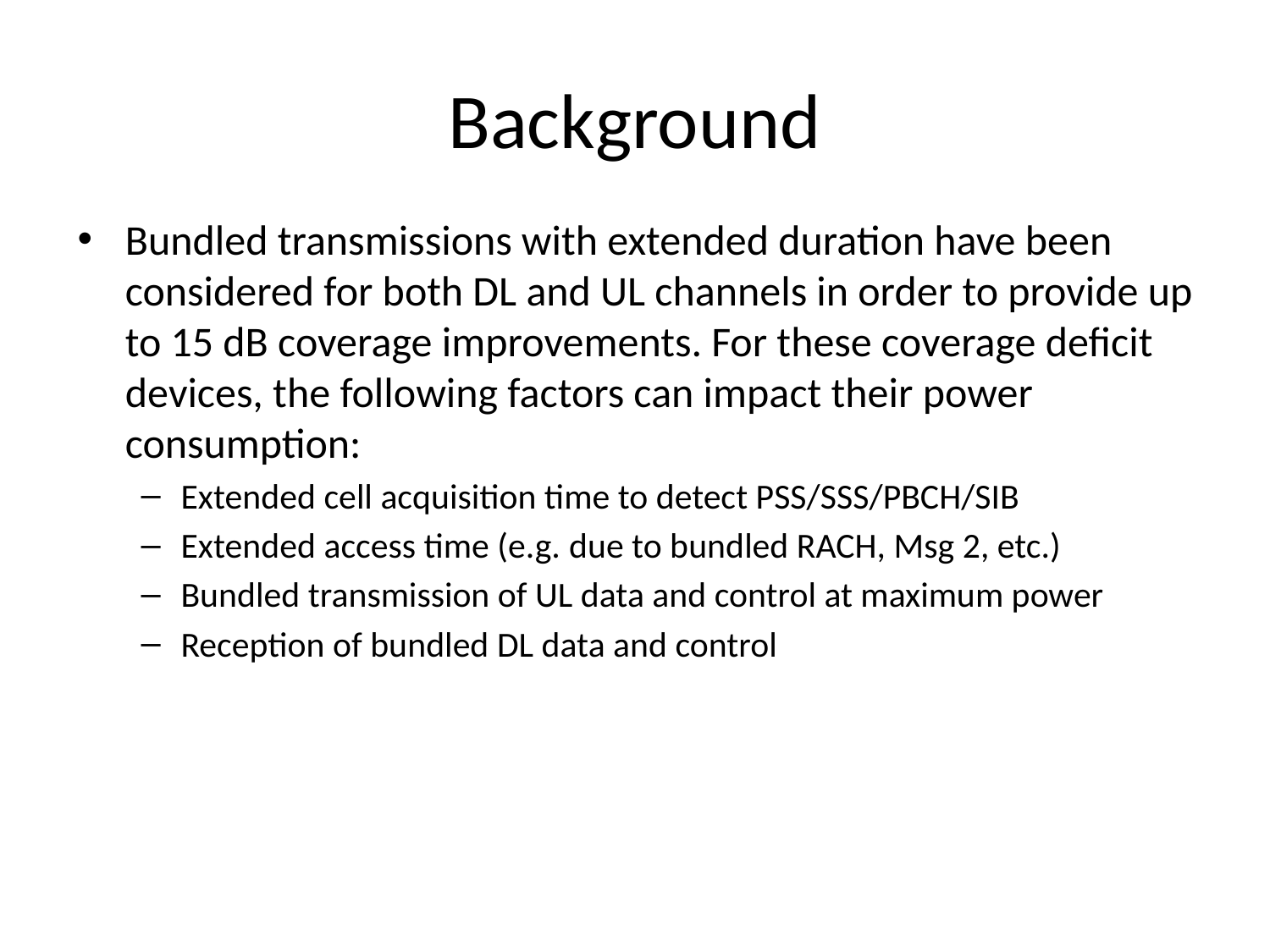

# Background
Bundled transmissions with extended duration have been considered for both DL and UL channels in order to provide up to 15 dB coverage improvements. For these coverage deficit devices, the following factors can impact their power consumption:
Extended cell acquisition time to detect PSS/SSS/PBCH/SIB
Extended access time (e.g. due to bundled RACH, Msg 2, etc.)
Bundled transmission of UL data and control at maximum power
Reception of bundled DL data and control